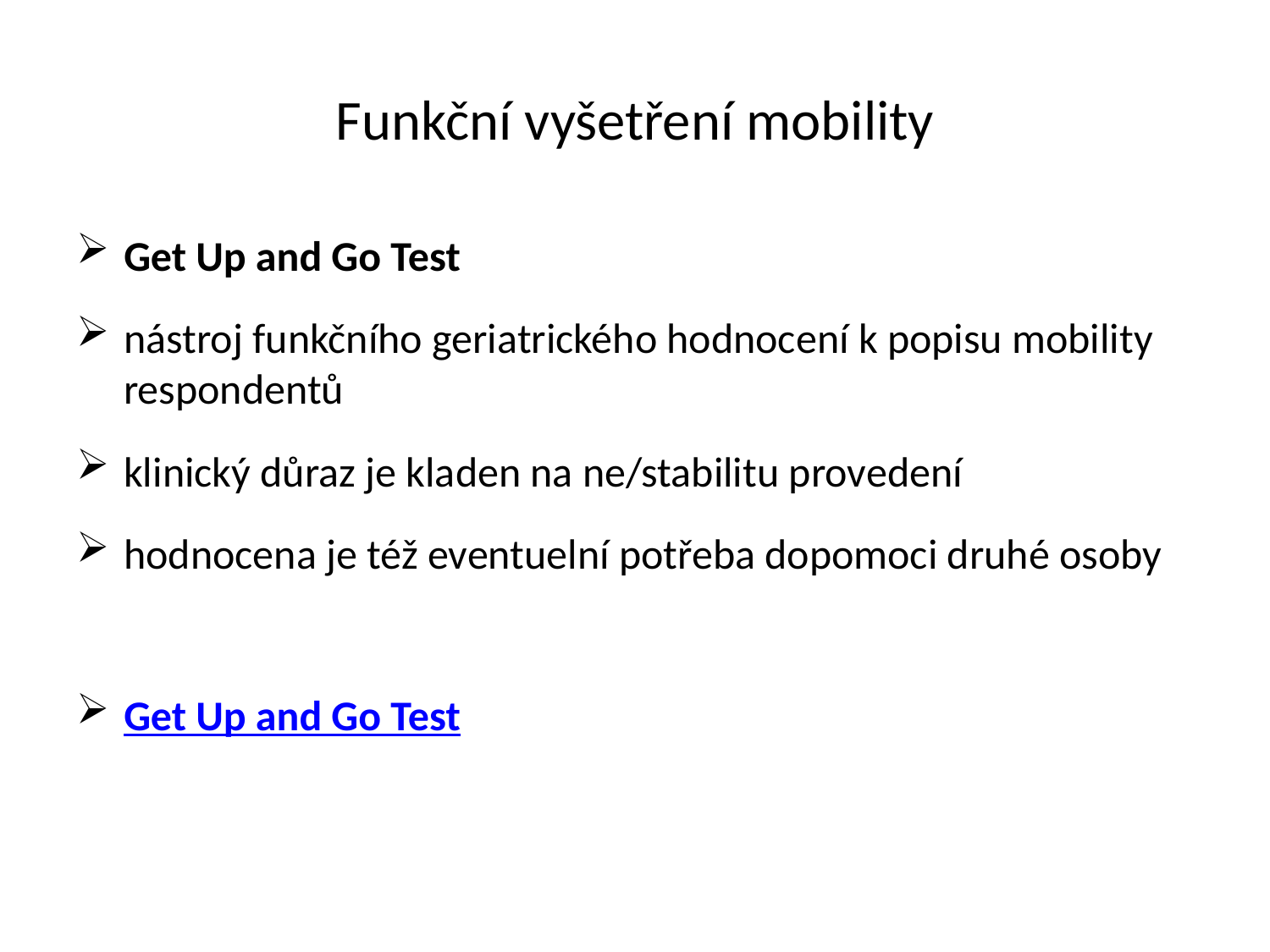

# Funkční vyšetření mobility
Get Up and Go Test
nástroj funkčního geriatrického hodnocení k popisu mobility respondentů
klinický důraz je kladen na ne/stabilitu provedení
hodnocena je též eventuelní potřeba dopomoci druhé osoby

Get Up and Go Test